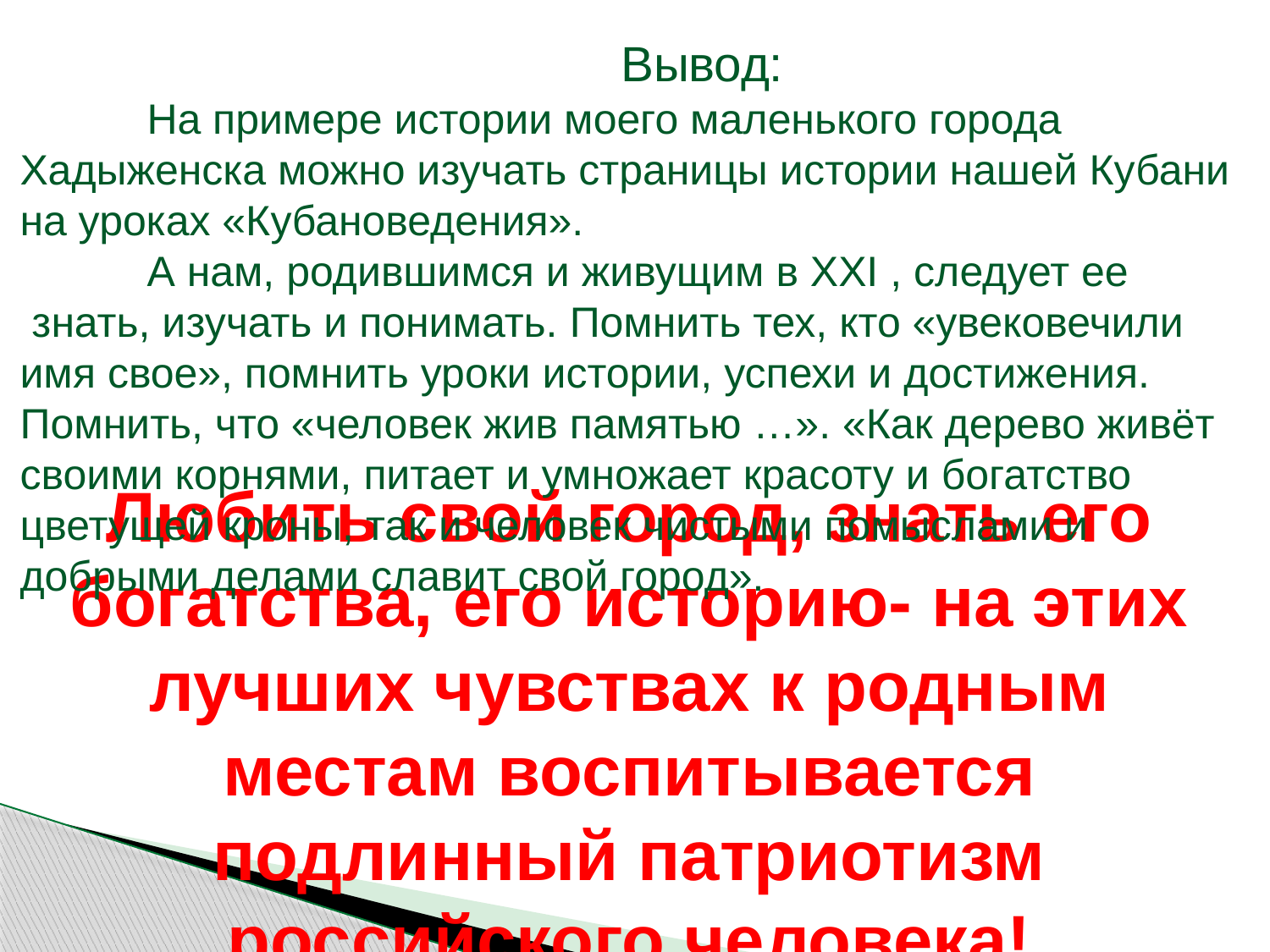

Вывод:
	На примере истории моего маленького города Хадыженска можно изучать страницы истории нашей Кубани на уроках «Кубановедения».
	А нам, родившимся и живущим в XXI , следует ее  знать, изучать и понимать. Помнить тех, кто «увековечили имя свое», помнить уроки истории, успехи и достижения. Помнить, что «человек жив памятью …». «Как дерево живёт своими корнями, питает и умножает красоту и богатство цветущей кроны, так и человек чистыми помыслами и добрыми делами славит свой город».

# Любить свой город, знать его богатства, его историю- на этих лучших чувствах к родным местам воспитывается подлинный патриотизм российского человека!